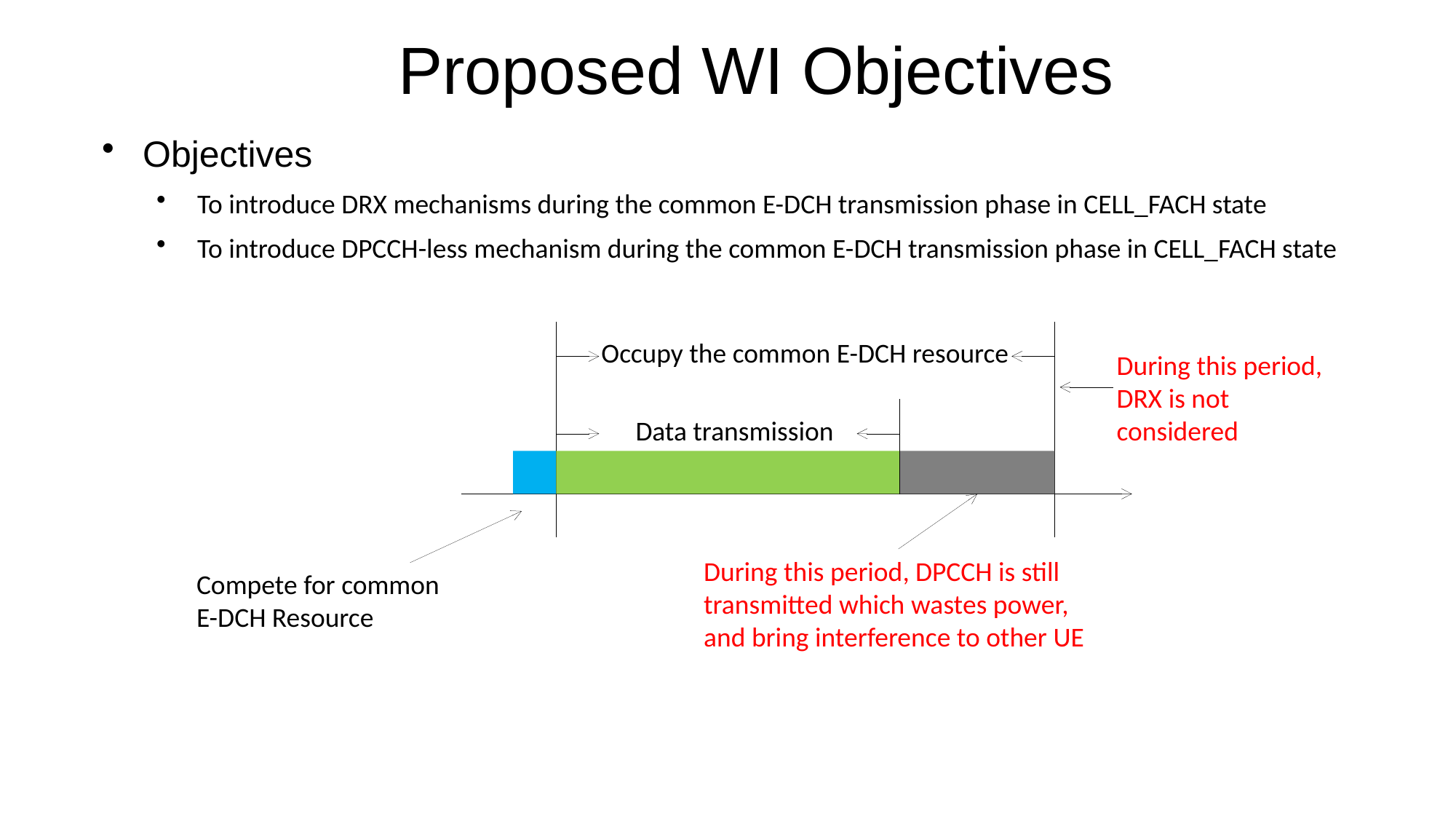

# Proposed WI Objectives
Objectives
To introduce DRX mechanisms during the common E-DCH transmission phase in CELL_FACH state
To introduce DPCCH-less mechanism during the common E-DCH transmission phase in CELL_FACH state
Occupy the common E-DCH resource
During this period, DRX is not considered
Data transmission

During this period, DPCCH is still transmitted which wastes power, and bring interference to other UE
Compete for common E-DCH Resource